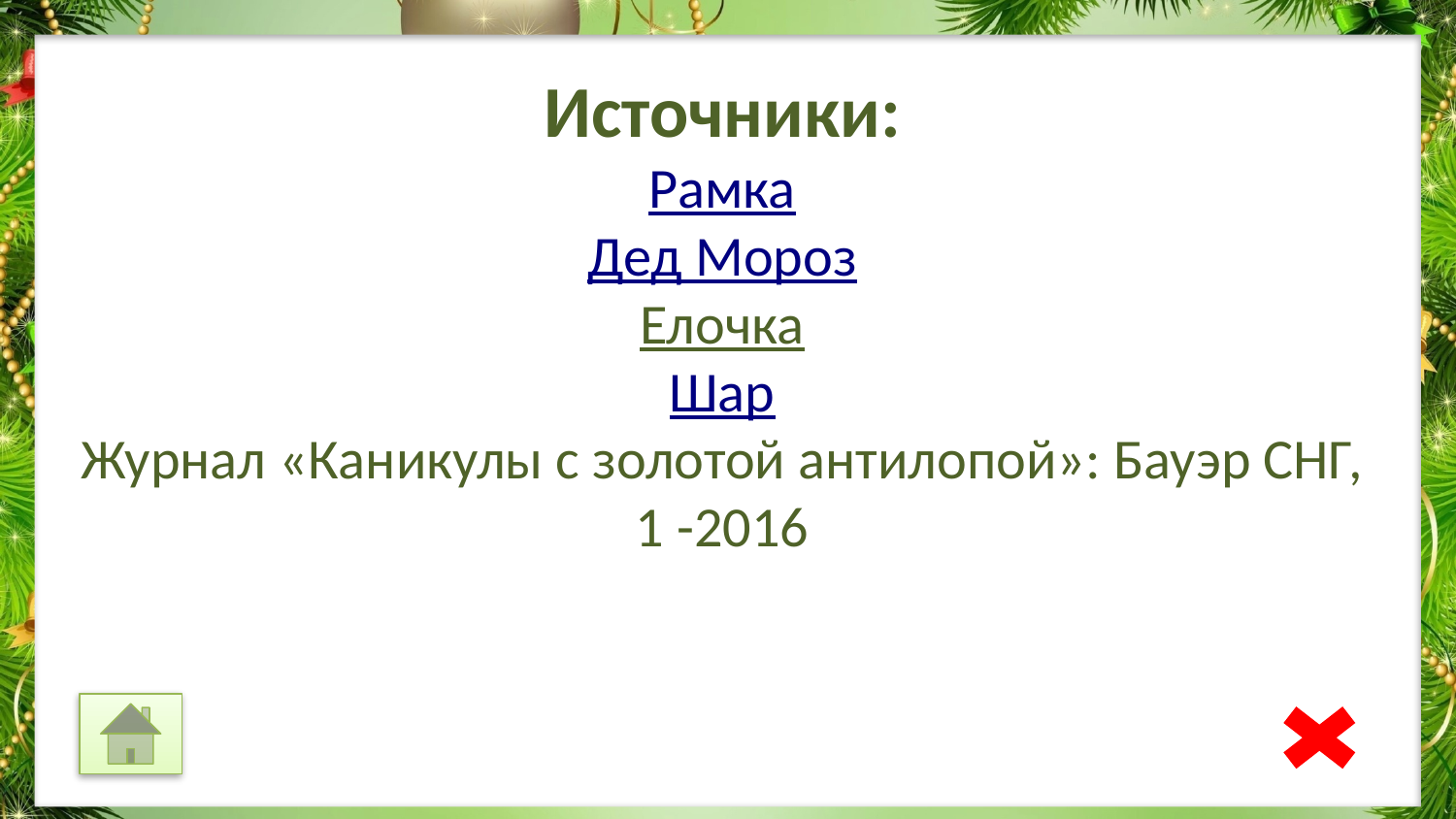

# Источники: Рамка Дед Мороз Елочка Шар Журнал «Каникулы с золотой антилопой»: Бауэр СНГ, 1 -2016